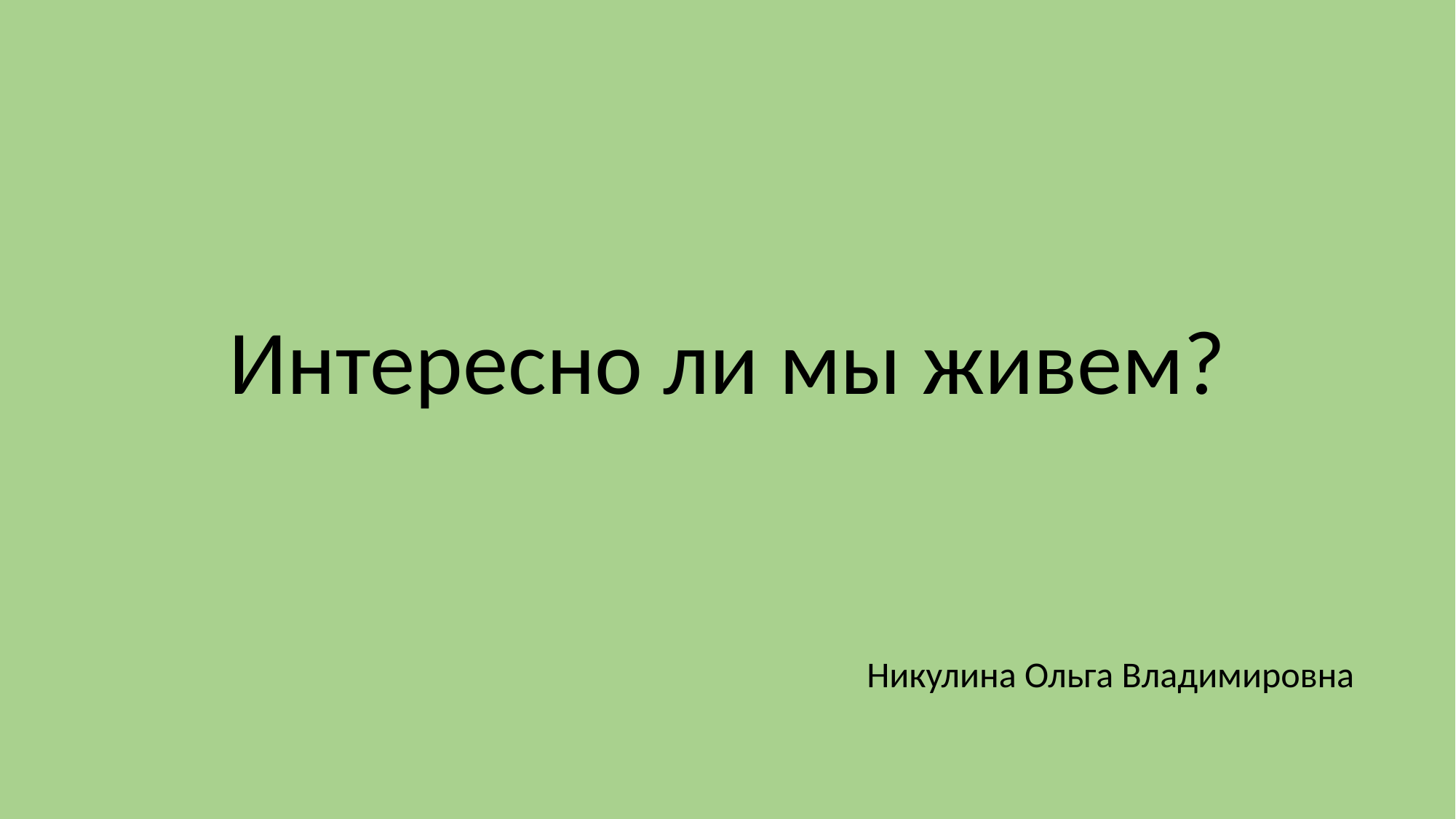

# Интересно ли мы живем?
Никулина Ольга Владимировна